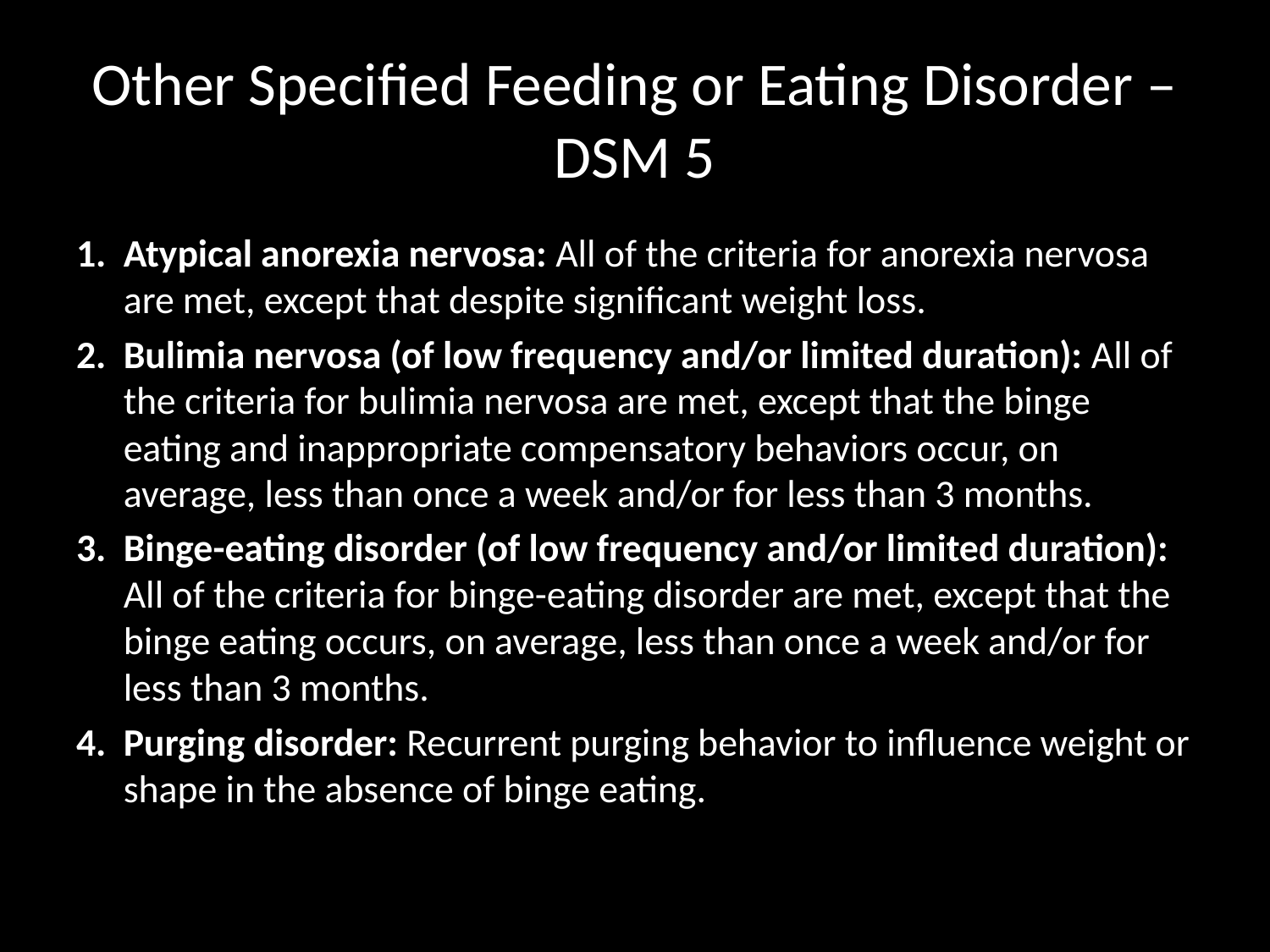

# Other Specified Feeding or Eating Disorder – DSM 5
Atypical anorexia nervosa: All of the criteria for anorexia nervosa are met, except that despite significant weight loss.
Bulimia nervosa (of low frequency and/or limited duration): All of the criteria for bulimia nervosa are met, except that the binge eating and inappropriate compensatory behaviors occur, on average, less than once a week and/or for less than 3 months.
Binge-eating disorder (of low frequency and/or limited duration): All of the criteria for binge-eating disorder are met, except that the binge eating occurs, on average, less than once a week and/or for less than 3 months.
Purging disorder: Recurrent purging behavior to influence weight or shape in the absence of binge eating.